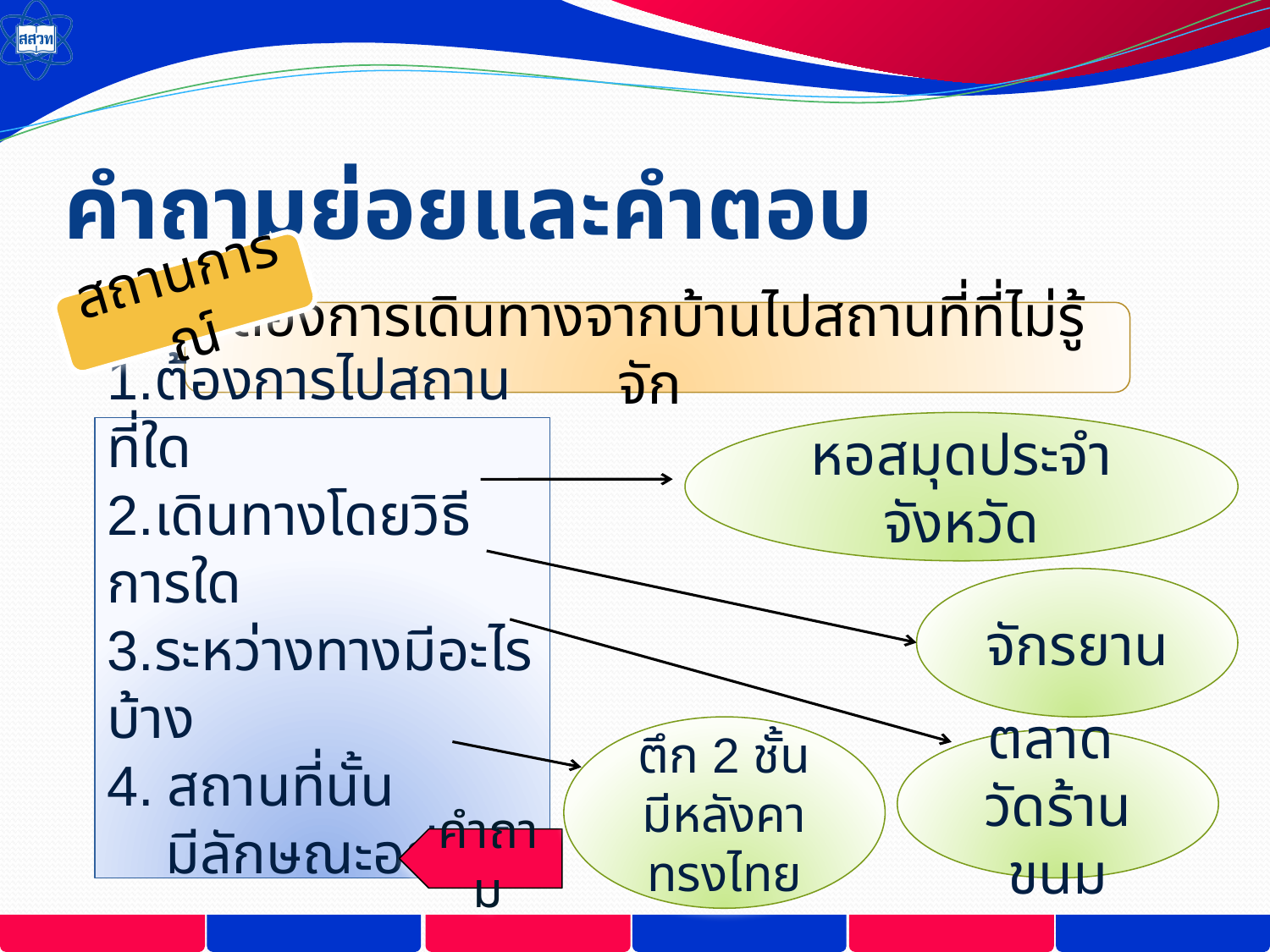

# คำถามย่อยและคำตอบ
สถานการณ์

ต้องการเดินทางจากบ้านไปสถานที่ที่ไม่รู้จัก
หอสมุดประจำจังหวัด

1.ต้องการไปสถานที่ใด
2.เดินทางโดยวิธีการใด
3.ระหว่างทางมีอะไรบ้าง
4. สถานที่นั้น
    มีลักษณะอย่างไร

จักรยาน
ตึก 2 ชั้น
มีหลังคาทรงไทย
ตลาด  วัดร้านขนม
คำถาม